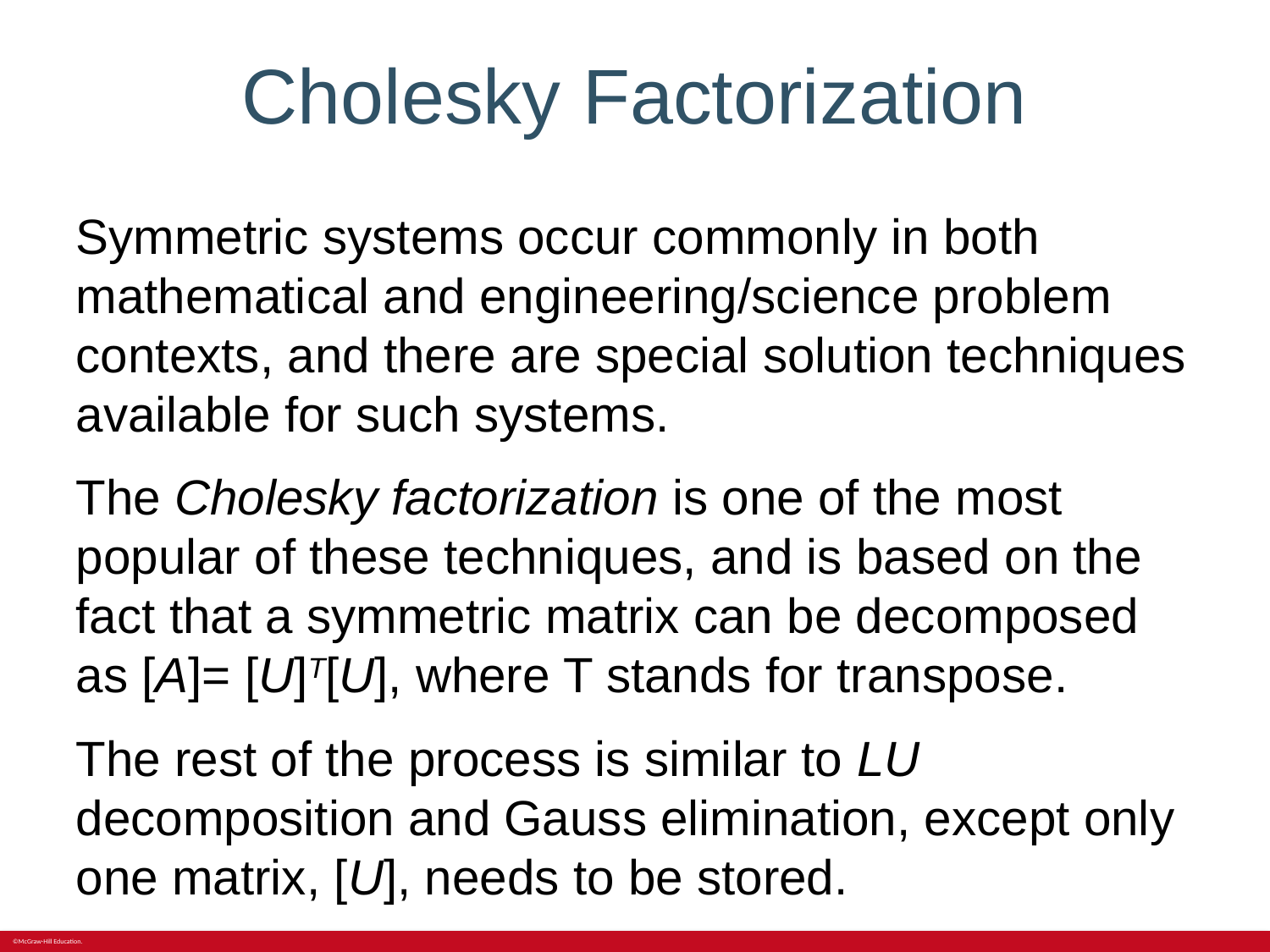

# Cholesky Factorization
Symmetric systems occur commonly in both mathematical and engineering/science problem contexts, and there are special solution techniques available for such systems.
The Cholesky factorization is one of the most popular of these techniques, and is based on the fact that a symmetric matrix can be decomposed as [A]= [U]T[U], where T stands for transpose.
The rest of the process is similar to LU decomposition and Gauss elimination, except only one matrix, [U], needs to be stored.